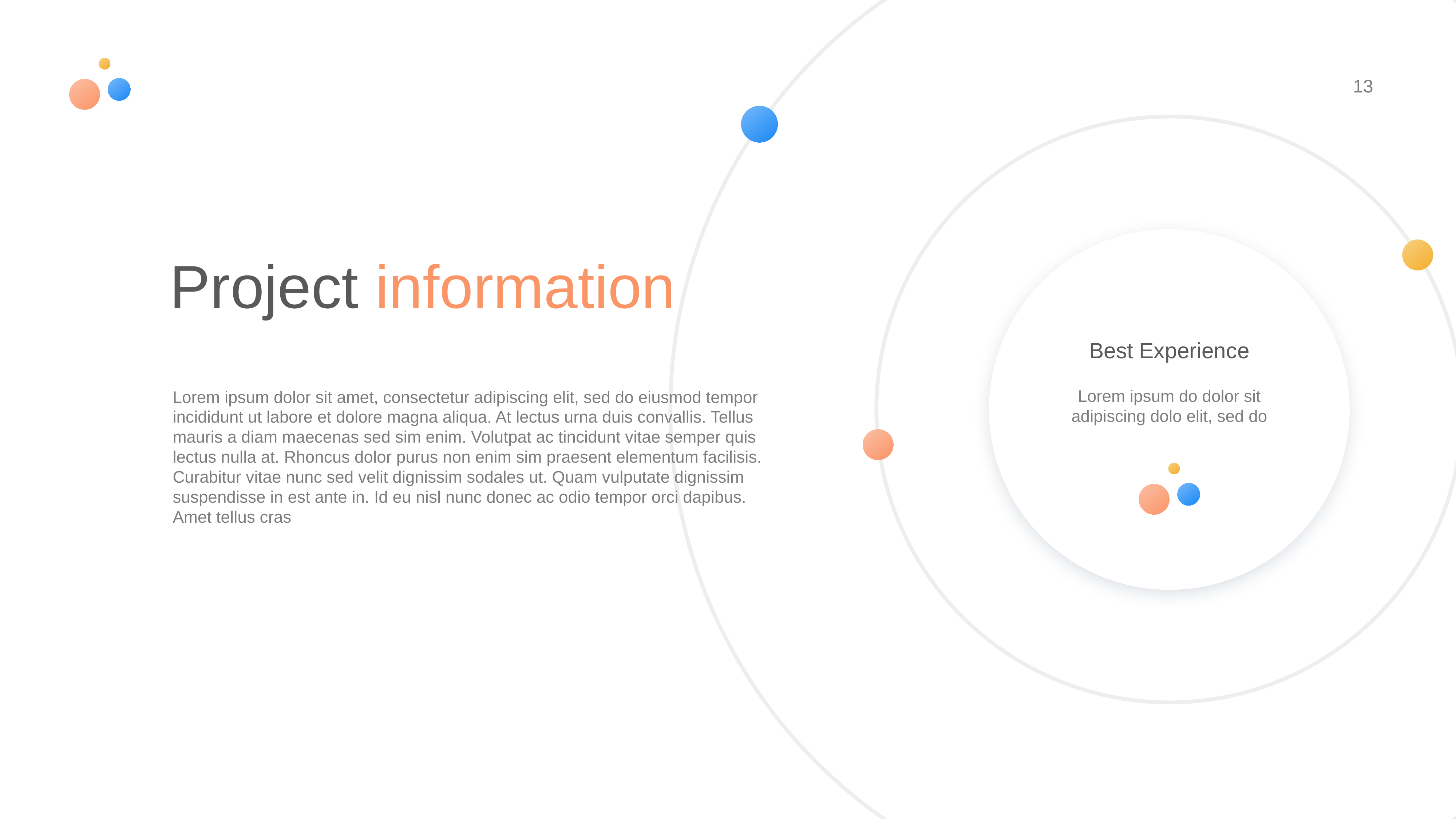

13

Project information
Best Experience
Lorem ipsum do dolor sit adipiscing dolo elit, sed do
Lorem ipsum dolor sit amet, consectetur adipiscing elit, sed do eiusmod tempor incididunt ut labore et dolore magna aliqua. At lectus urna duis convallis. Tellus mauris a diam maecenas sed sim enim. Volutpat ac tincidunt vitae semper quis lectus nulla at. Rhoncus dolor purus non enim sim praesent elementum facilisis. Curabitur vitae nunc sed velit dignissim sodales ut. Quam vulputate dignissim suspendisse in est ante in. Id eu nisl nunc donec ac odio tempor orci dapibus. Amet tellus cras